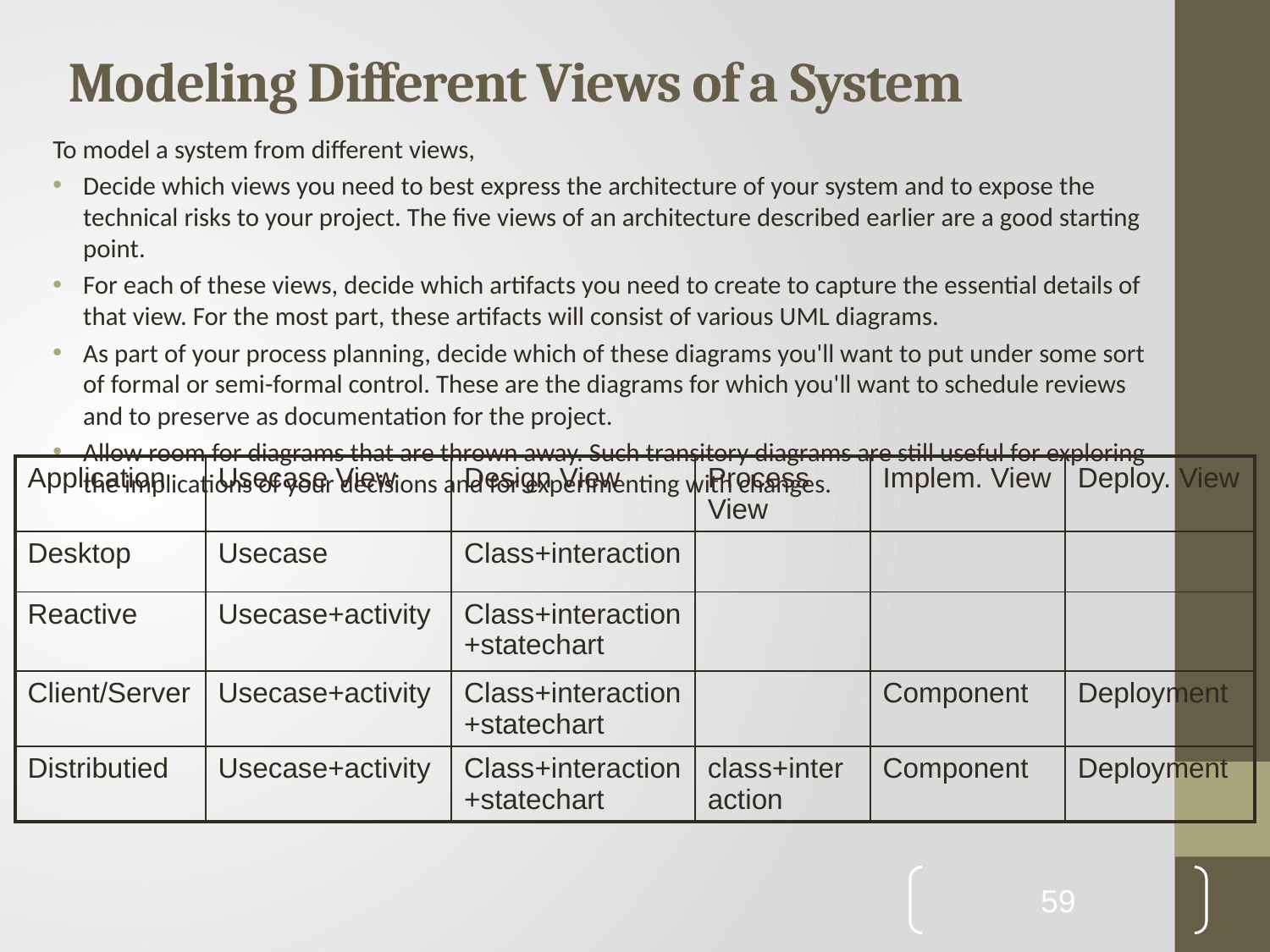

# Modeling Different Views of a System
To model a system from different views,
Decide which views you need to best express the architecture of your system and to expose the technical risks to your project. The five views of an architecture described earlier are a good starting point.
For each of these views, decide which artifacts you need to create to capture the essential details of that view. For the most part, these artifacts will consist of various UML diagrams.
As part of your process planning, decide which of these diagrams you'll want to put under some sort of formal or semi-formal control. These are the diagrams for which you'll want to schedule reviews and to preserve as documentation for the project.
Allow room for diagrams that are thrown away. Such transitory diagrams are still useful for exploring the implications of your decisions and for experimenting with changes.
| Application | Usecase View | Design View | Process View | Implem. View | Deploy. View |
| --- | --- | --- | --- | --- | --- |
| Desktop | Usecase | Class+interaction |  |  |  |
| Reactive | Usecase+activity | Class+interaction+statechart |  |  |  |
| Client/Server | Usecase+activity | Class+interaction+statechart |  | Component | Deployment |
| Distributied | Usecase+activity | Class+interaction+statechart | class+interaction | Component | Deployment |
59